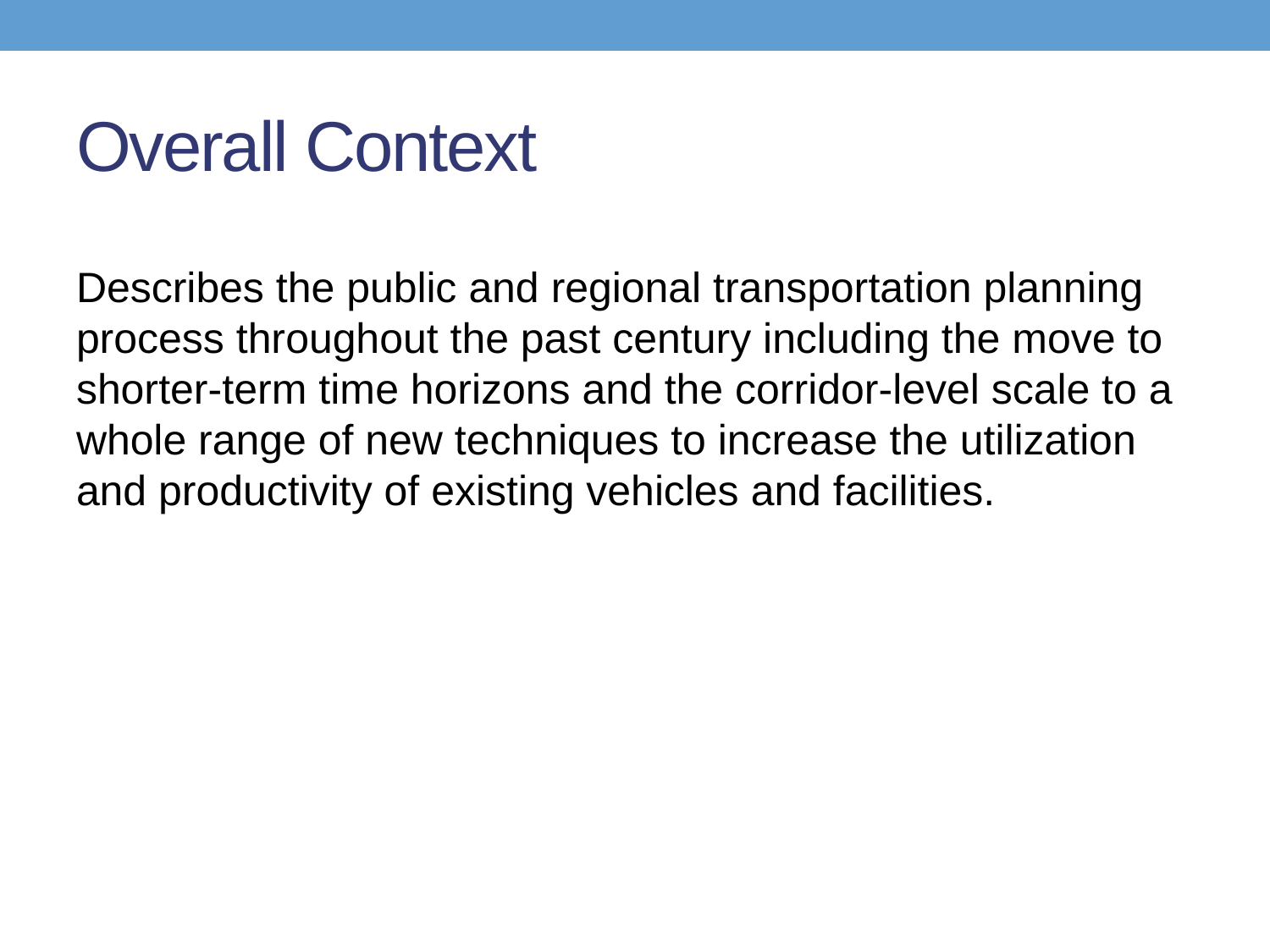

# Overall Context
Describes the public and regional transportation planning process throughout the past century including the move to shorter-term time horizons and the corridor-level scale to a whole range of new techniques to increase the utilization and productivity of existing vehicles and facilities.